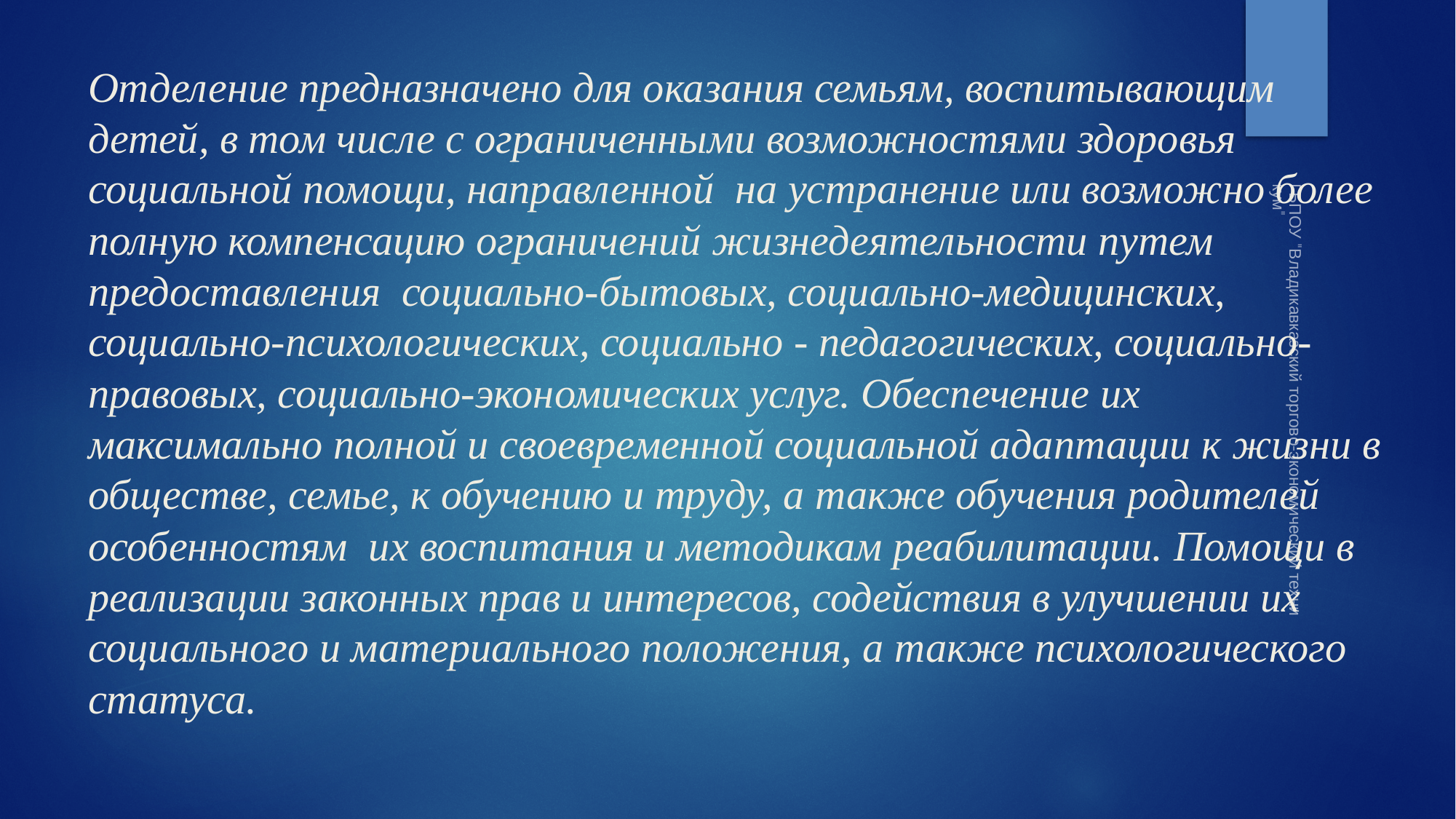

# Отделение предназначено для оказания семьям, воспитывающим детей, в том числе с ограниченными возможностями здоровья  социальной помощи, направленной  на устранение или возможно более полную компенсацию ограничений жизнедеятельности путем предоставления  социально-бытовых, социально-медицинских, социально-психологических, социально - педагогических, социально-правовых, социально-экономических услуг. Обеспечение их максимально полной и своевременной социальной адаптации к жизни в обществе, семье, к обучению и труду, а также обучения родителей особенностям  их воспитания и методикам реабилитации. Помощи в реализации законных прав и интересов, содействия в улучшении их социального и материального положения, а также психологического статуса.
ГБПОУ "Владикавказский торгово-экономический техникум"